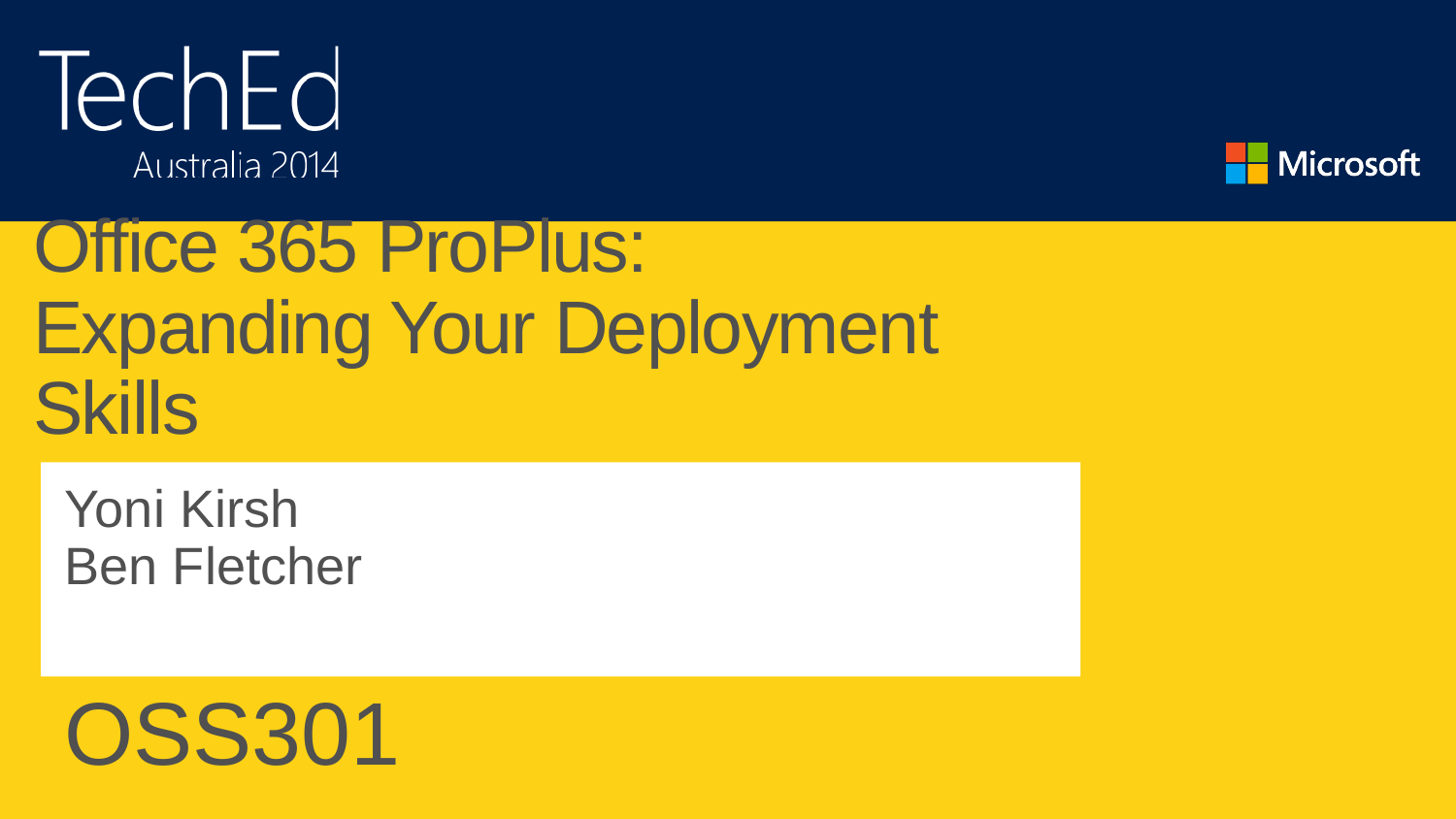

# Office 365 ProPlus: Expanding Your Deployment Skills
Yoni Kirsh
Ben Fletcher
OSS301